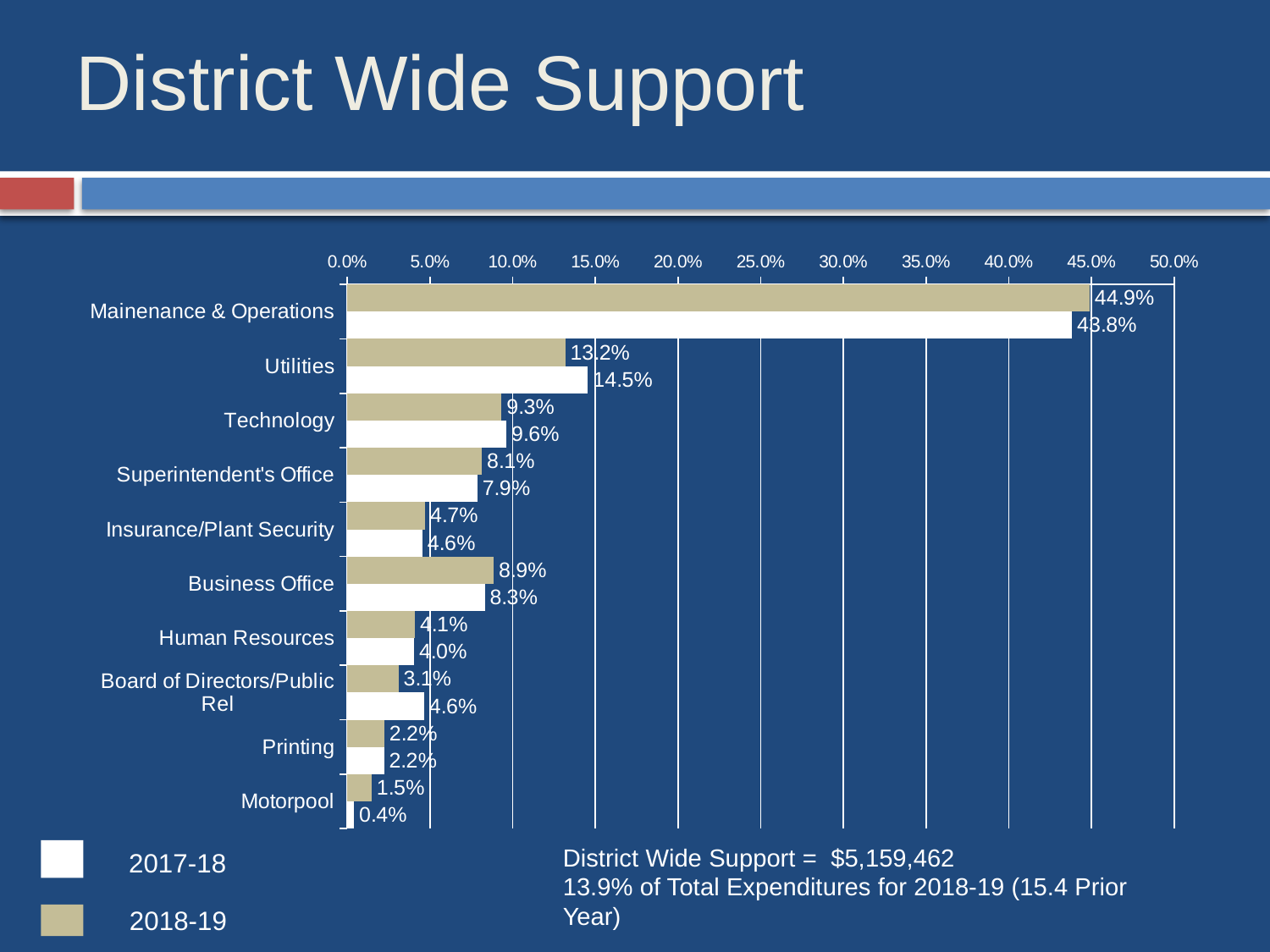

# District Wide Support

### Chart

| Category | #REF! | 2017-18 |
|---|---|---|
| Mainenance & Operations | 0.44884117762665954 | 0.4381406547170265 |
| Utilities | 0.1317866087588202 | 0.145447129037538 |
| Technology | 0.09326049886596703 | 0.09618156314530353 |
| Superintendent's Office | 0.0814381421938954 | 0.07863935036236935 |
| Insurance/Plant Security | 0.047084366548295155 | 0.045505341221445554 |
| Business Office | 0.08858229792176006 | 0.08310122376847023 |
| Human Resources | 0.040871315652678514 | 0.040336449319303275 |
| Board of Directors/Public Rel | 0.030948381827407587 | 0.046403682303476204 |
| Printing | 0.022451953323815544 | 0.022175321892295725 |
| Motorpool | 0.014735257280700973 | 0.0040692842327715705 |
District Wide Support =  $5,159,462
13.9% of Total Expenditures for 2018-19 (15.4 Prior Year)

2017-18
2018-19